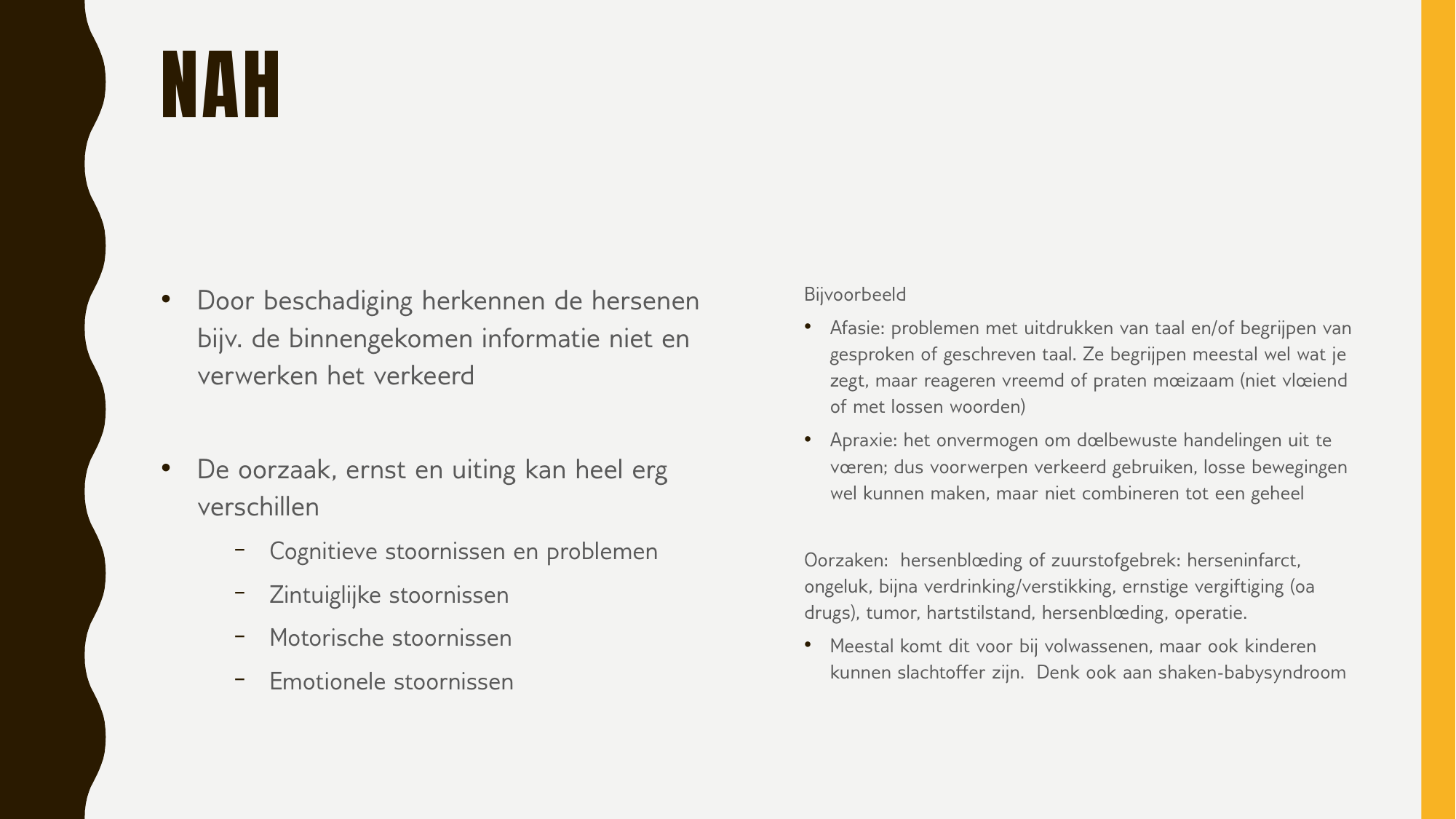

# NAH
Door beschadiging herkennen de hersenen bijv. de binnengekomen informatie niet en verwerken het verkeerd

De oorzaak, ernst en uiting kan heel erg verschillen
Cognitieve stoornissen en problemen
Zintuiglijke stoornissen
Motorische stoornissen
Emotionele stoornissen
Bijvoorbeeld
Afasie: problemen met uitdrukken van taal en/of begrijpen van gesproken of geschreven taal. Ze begrijpen meestal wel wat je zegt, maar reageren vreemd of praten moeizaam (niet vloeiend of met lossen woorden)
Apraxie: het onvermogen om doelbewuste handelingen uit te voeren; dus voorwerpen verkeerd gebruiken, losse bewegingen wel kunnen maken, maar niet combineren tot een geheel

Oorzaken:  hersenbloeding of zuurstofgebrek: herseninfarct, ongeluk, bijna verdrinking/verstikking, ernstige vergiftiging (oa drugs), tumor, hartstilstand, hersenbloeding, operatie.
Meestal komt dit voor bij volwassenen, maar ook kinderen kunnen slachtoffer zijn.  Denk ook aan shaken-babysyndroom